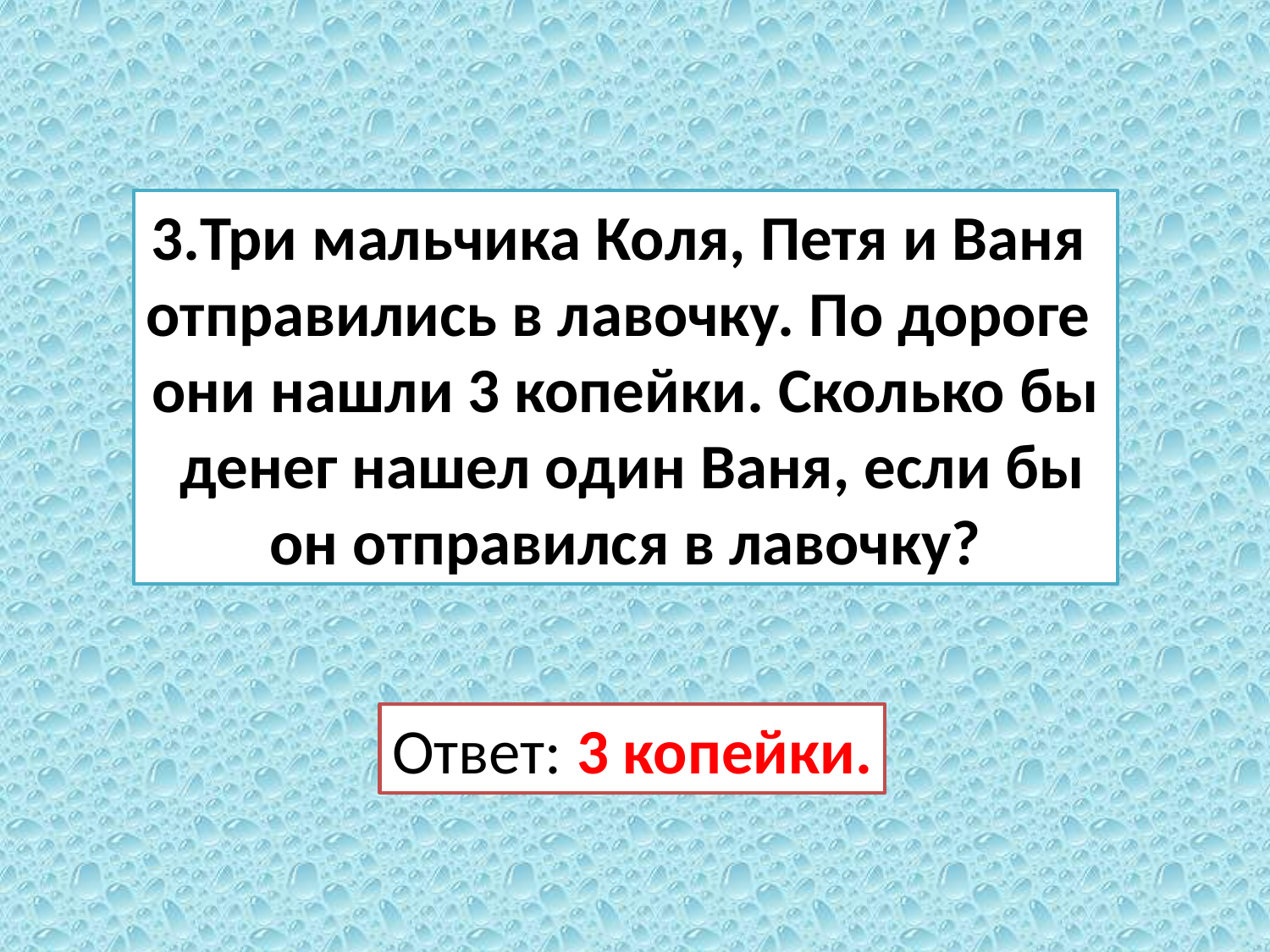

3.Три мальчика Коля, Петя и Ваня
отправились в лавочку. По дороге
они нашли 3 копейки. Сколько бы
 денег нашел один Ваня, если бы
 он отправился в лавочку?
Ответ: 3 копейки.